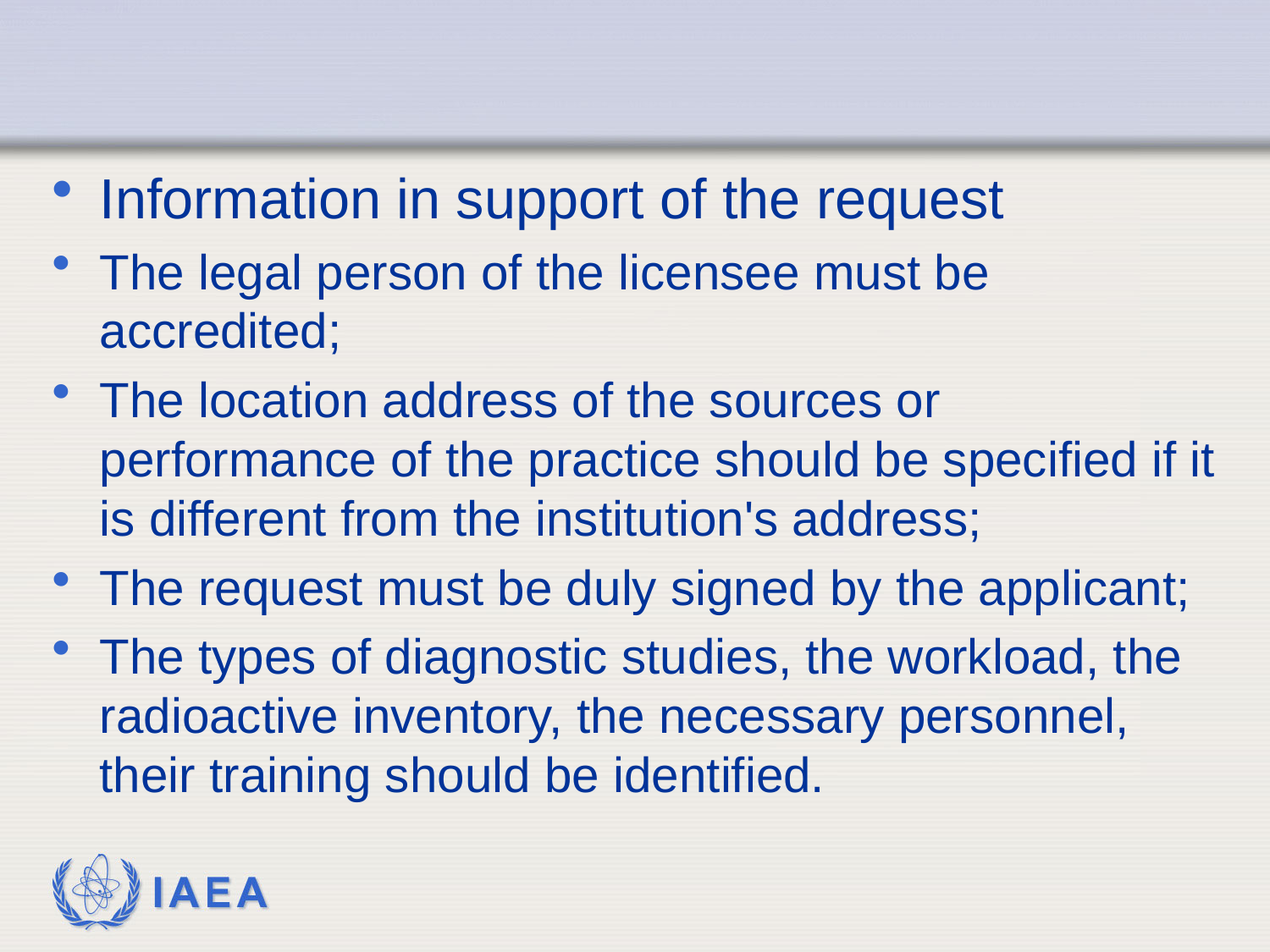

#
Information in support of the request
The legal person of the licensee must be accredited;
The location address of the sources or performance of the practice should be specified if it is different from the institution's address;
The request must be duly signed by the applicant;
The types of diagnostic studies, the workload, the radioactive inventory, the necessary personnel, their training should be identified.